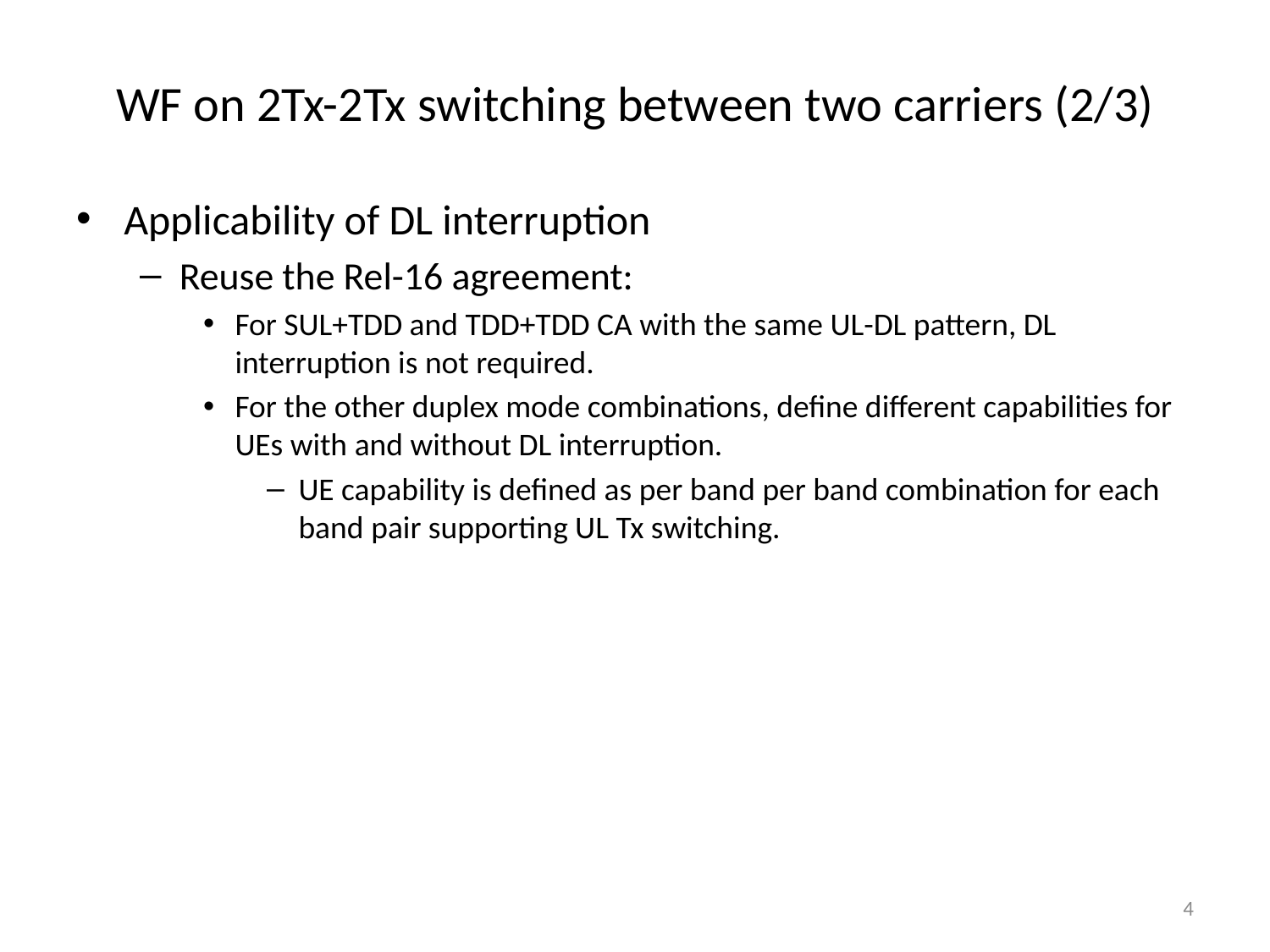

# WF on 2Tx-2Tx switching between two carriers (2/3)
Applicability of DL interruption
Reuse the Rel-16 agreement:
For SUL+TDD and TDD+TDD CA with the same UL-DL pattern, DL interruption is not required.
For the other duplex mode combinations, define different capabilities for UEs with and without DL interruption.
UE capability is defined as per band per band combination for each band pair supporting UL Tx switching.

4